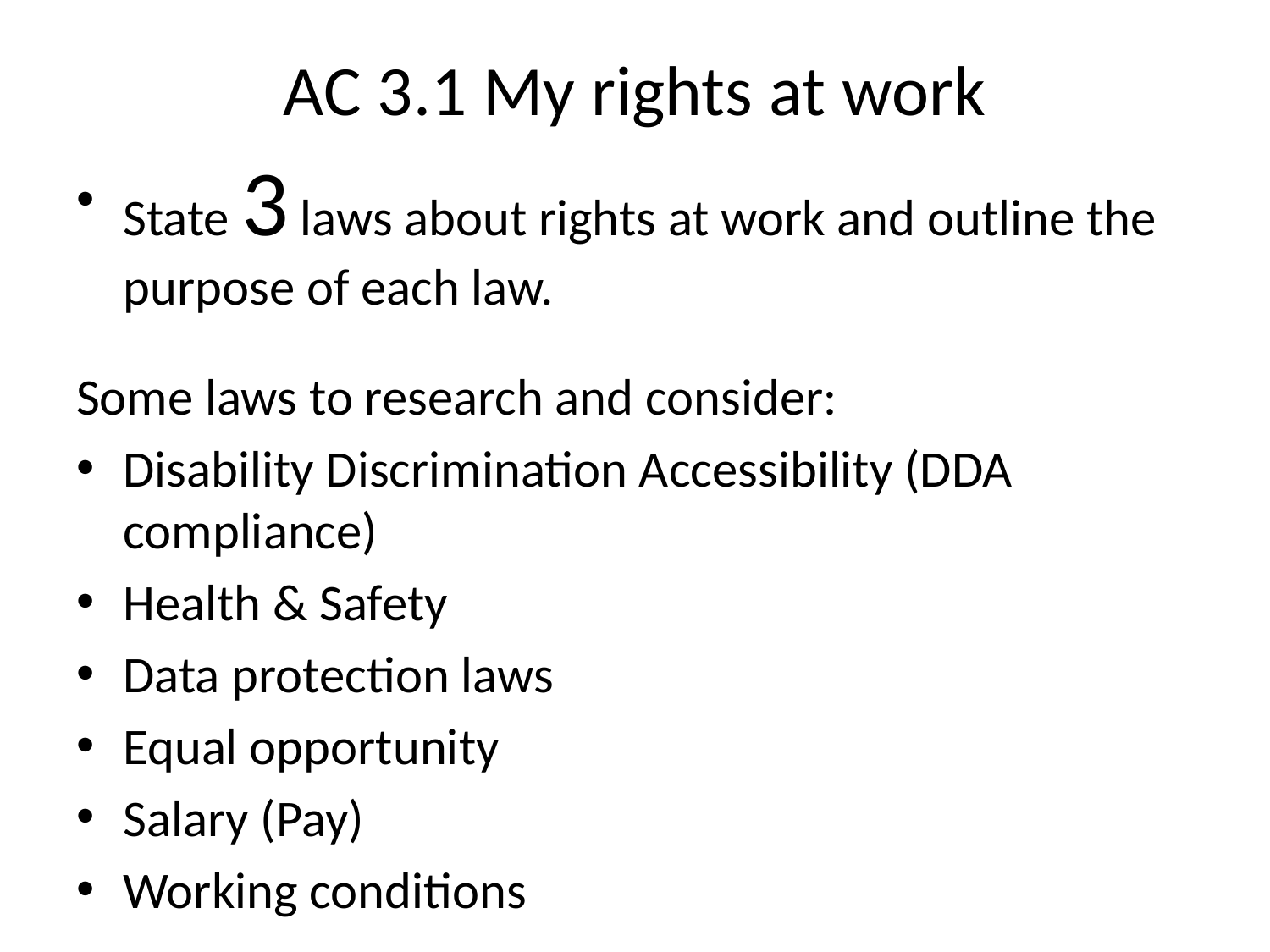

# AC 3.1 My rights at work
State 3 laws about rights at work and outline the purpose of each law.

Some laws to research and consider:
Disability Discrimination Accessibility (DDA compliance)
Health & Safety
Data protection laws
Equal opportunity
Salary (Pay)
Working conditions